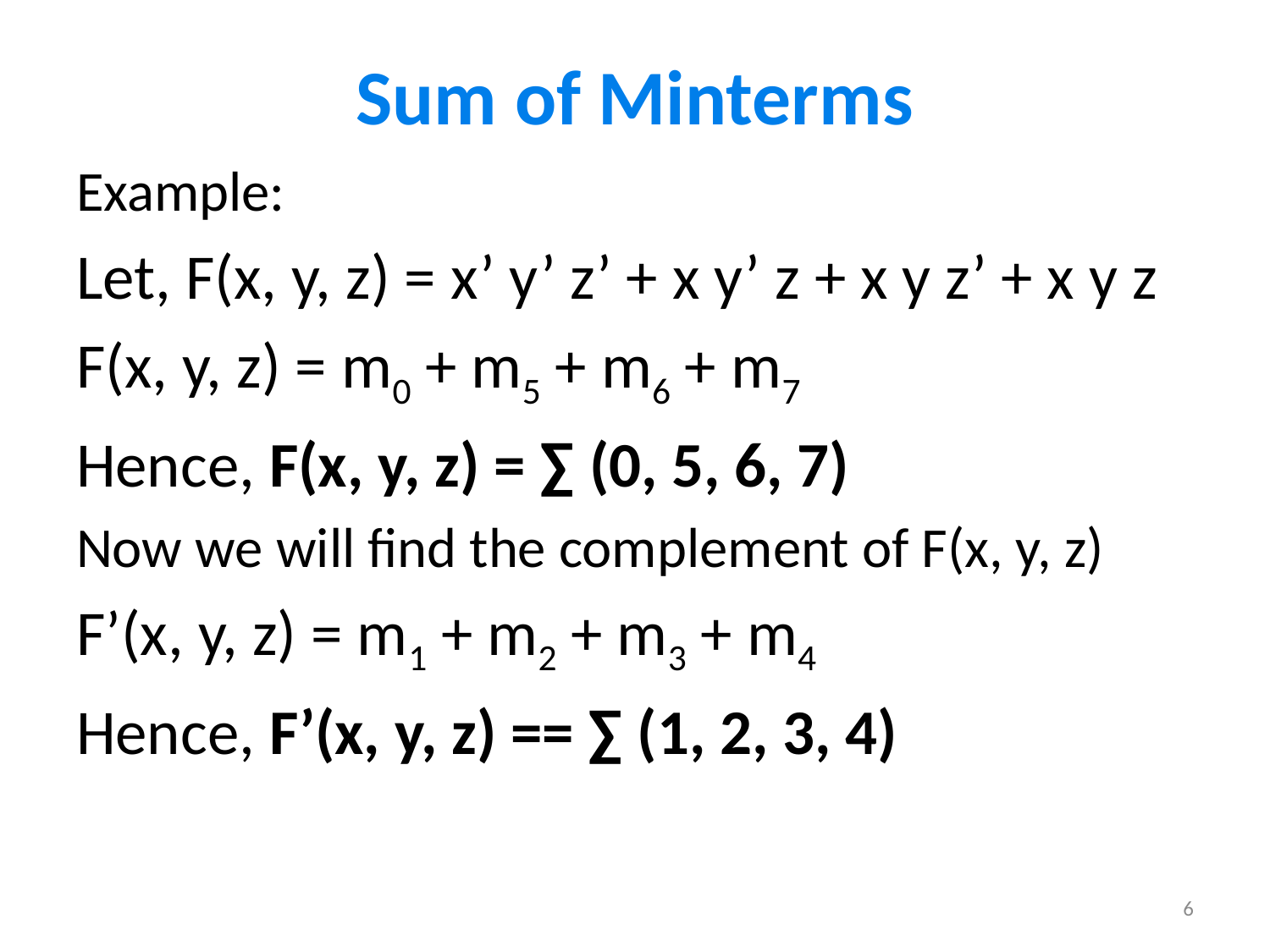

# Sum of Minterms
Example:
Let, F(x, y, z) = x’ y’ z’ + x y’ z + x y z’ + x y z
F(x, y, z) = m0 + m5 + m6 + m7
Hence, F(x, y, z) = ∑ (0, 5, 6, 7)
Now we will find the complement of F(x, y, z)
F’(x, y, z) = m1 + m2 + m3 + m4
Hence, F’(x, y, z) == ∑ (1, 2, 3, 4)

6